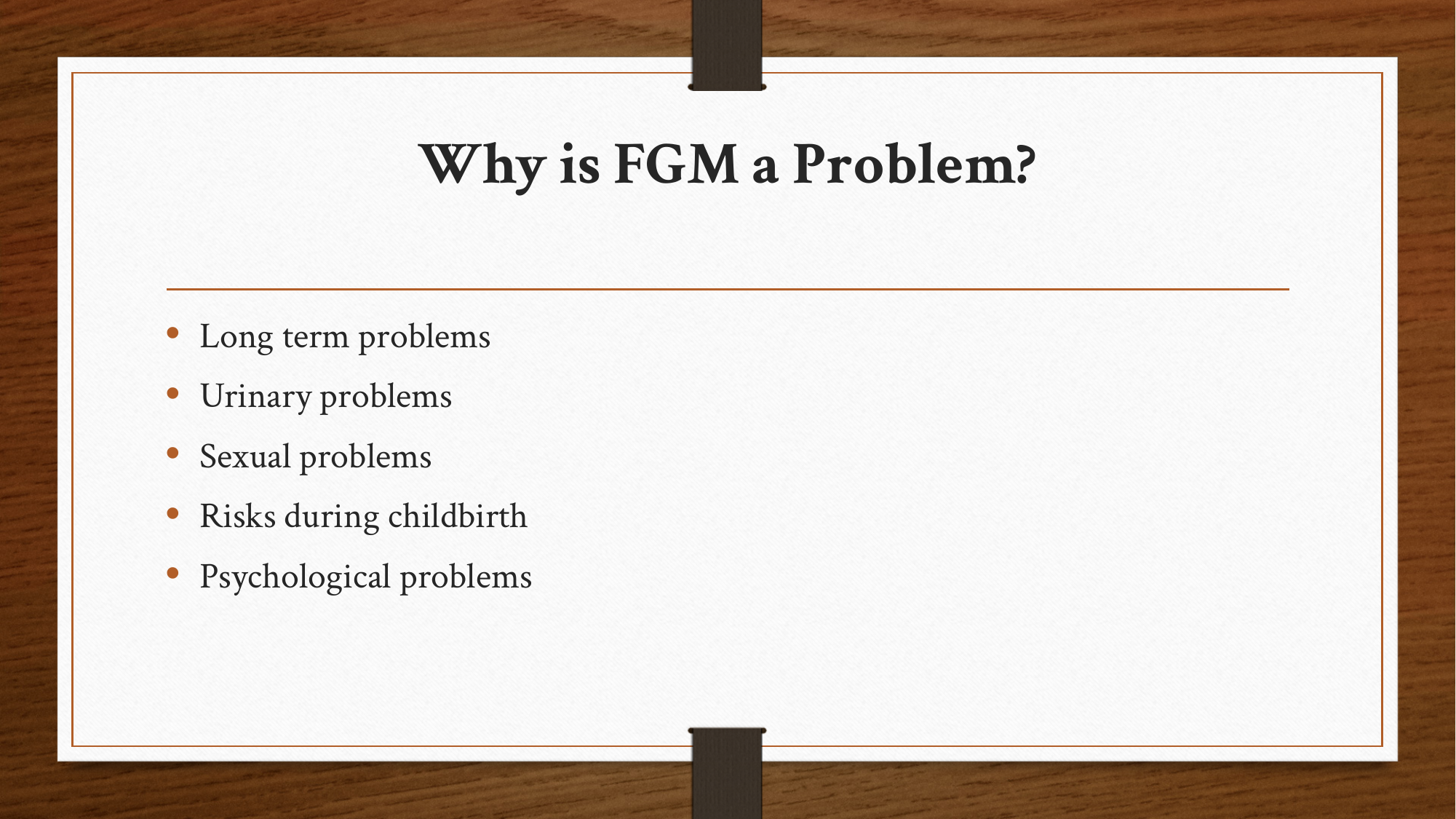

# Why is FGM a Problem?
Long term problems
Urinary problems
Sexual problems
Risks during childbirth
Psychological problems